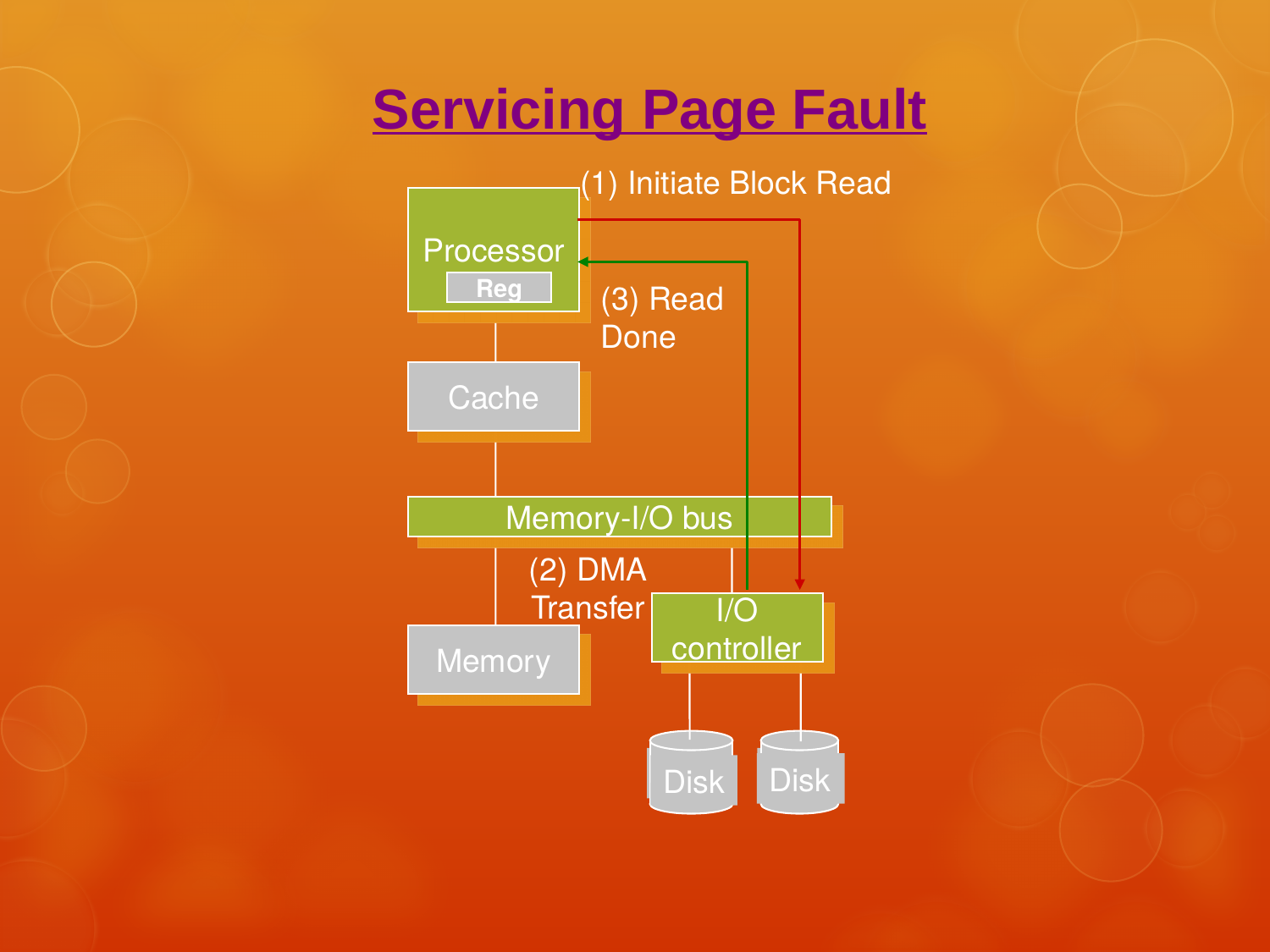

Servicing Page Fault
(1) Initiate Block Read
Processor

Reg
(3) Read Done

Cache
Memory-I/O bus

(2) DMA Transfer
I/O
controller
Memory

disk
Disk

disk
Disk